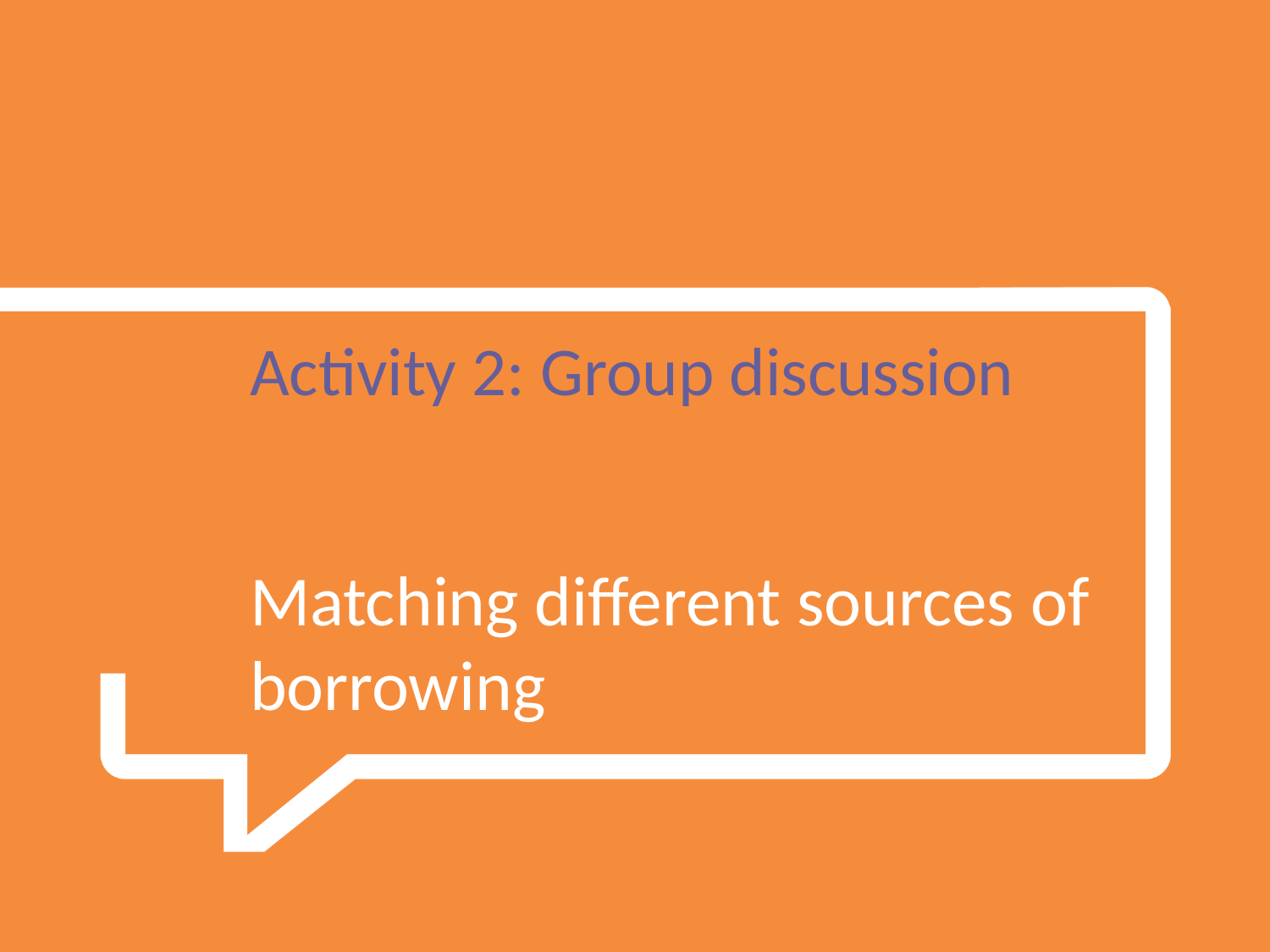

Activity 2: Group discussion
Matching different sources of borrowing
12